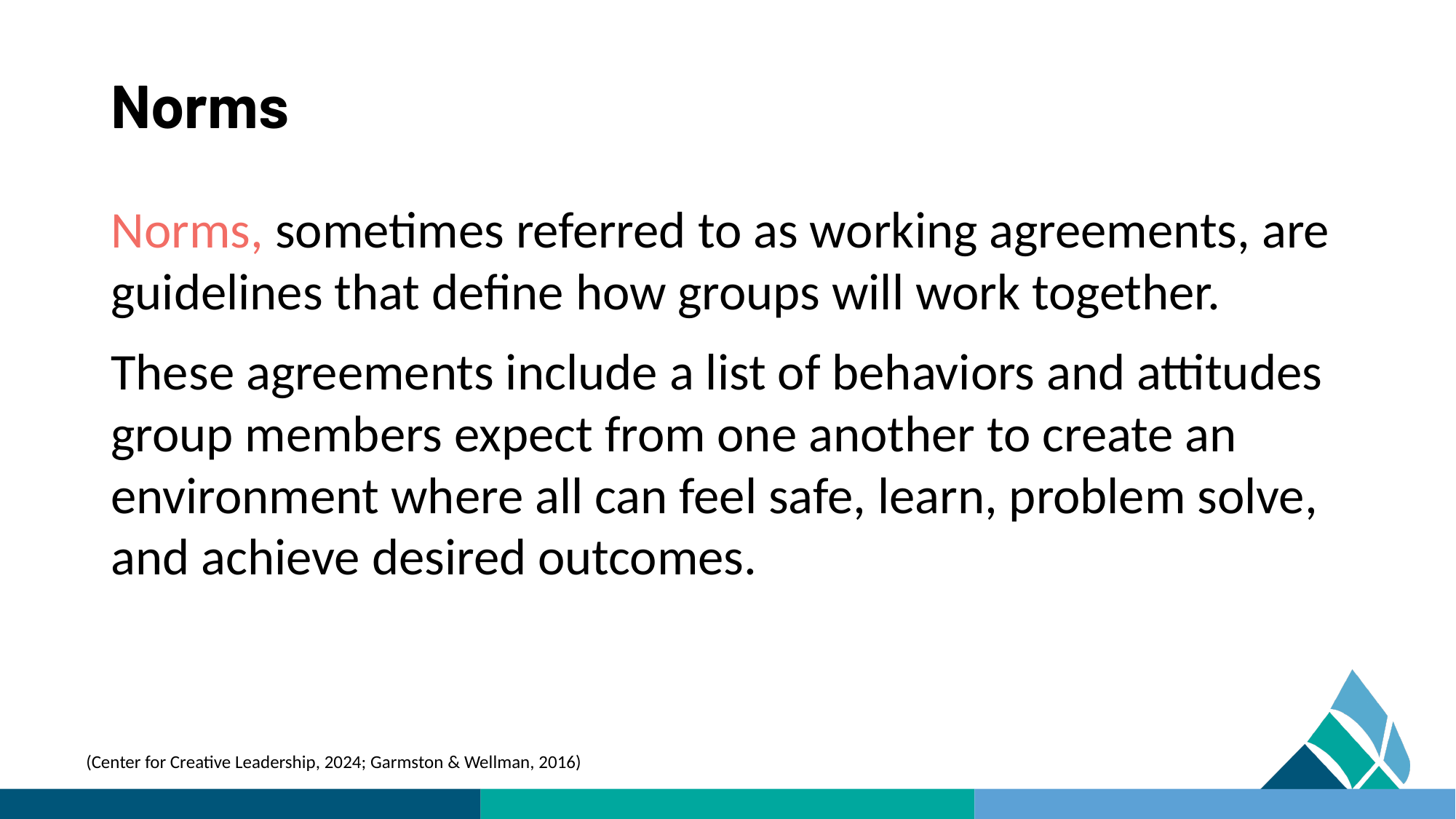

# Norms Definition
Norms, sometimes referred to as working agreements, are guidelines that define how groups will work together.
These agreements include a list of behaviors and attitudes group members expect from one another to create an environment where all can feel safe, learn, problem solve, and achieve desired outcomes.
(Center for Creative Leadership, 2024; Garmston & Wellman, 2016)